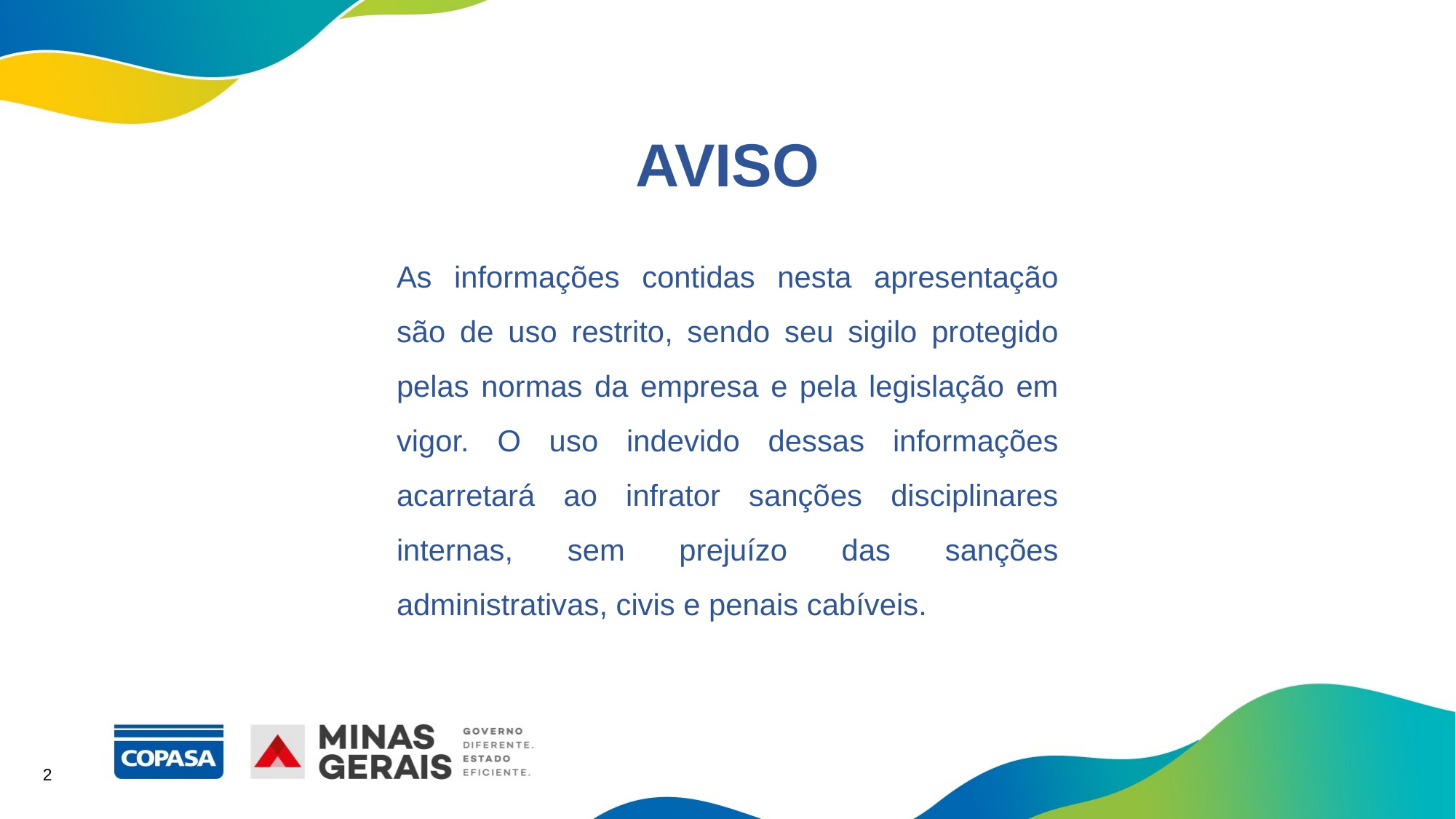

AVISO
As informações contidas nesta apresentação são de uso restrito, sendo seu sigilo protegido pelas normas da empresa e pela legislação em vigor. O uso indevido dessas informações acarretará ao infrator sanções disciplinares internas, sem prejuízo das sanções administrativas, civis e penais cabíveis.
2